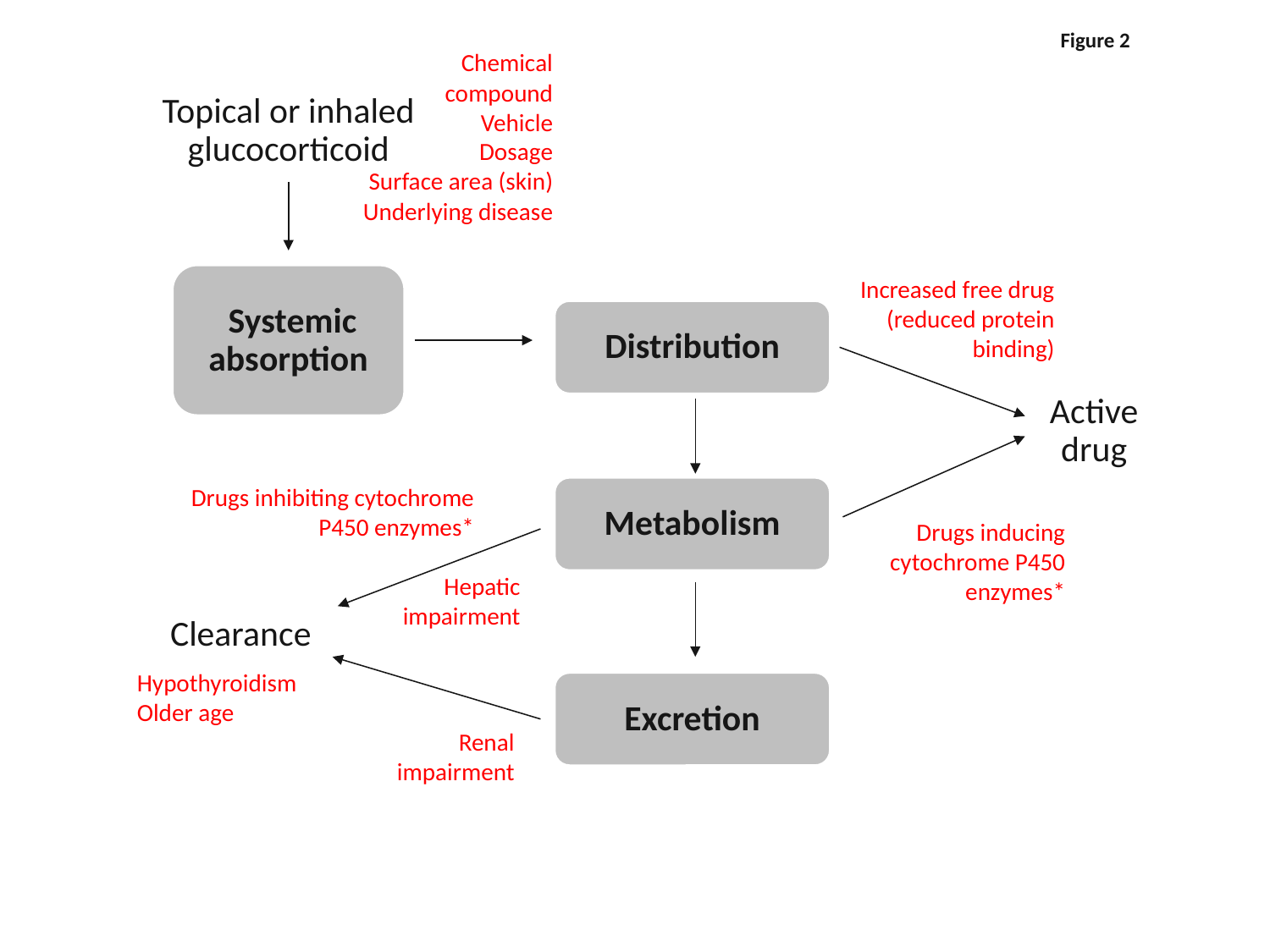

Figure 2
Chemical compound
Vehicle
Dosage
Surface area (skin)
Underlying disease
Topical or inhaled glucocorticoid

 Systemic absorption
Increased free drug (reduced protein binding)

Distribution
Active drug
Drugs inhibiting cytochrome P450 enzymes*

Metabolism
Drugs inducing cytochrome P450 enzymes*
Hepatic impairment
Clearance
Hypothyroidism
Older age

Excretion
Renal impairment